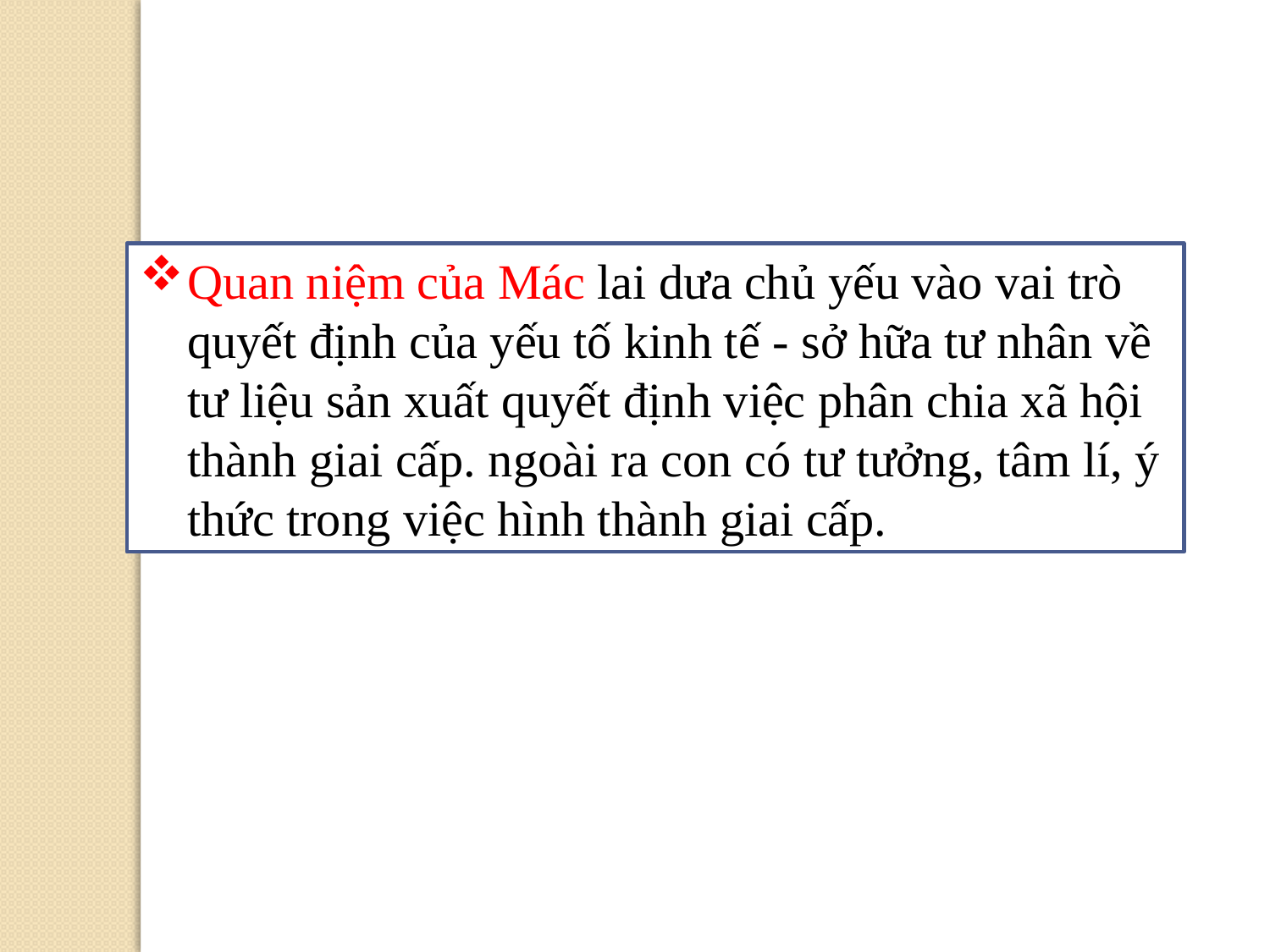

Quan niệm của Mác lai dưa chủ yếu vào vai trò quyết định của yếu tố kinh tế - sở hữa tư nhân về tư liệu sản xuất quyết định việc phân chia xã hội thành giai cấp. ngoài ra con có tư tưởng, tâm lí, ý thức trong việc hình thành giai cấp.